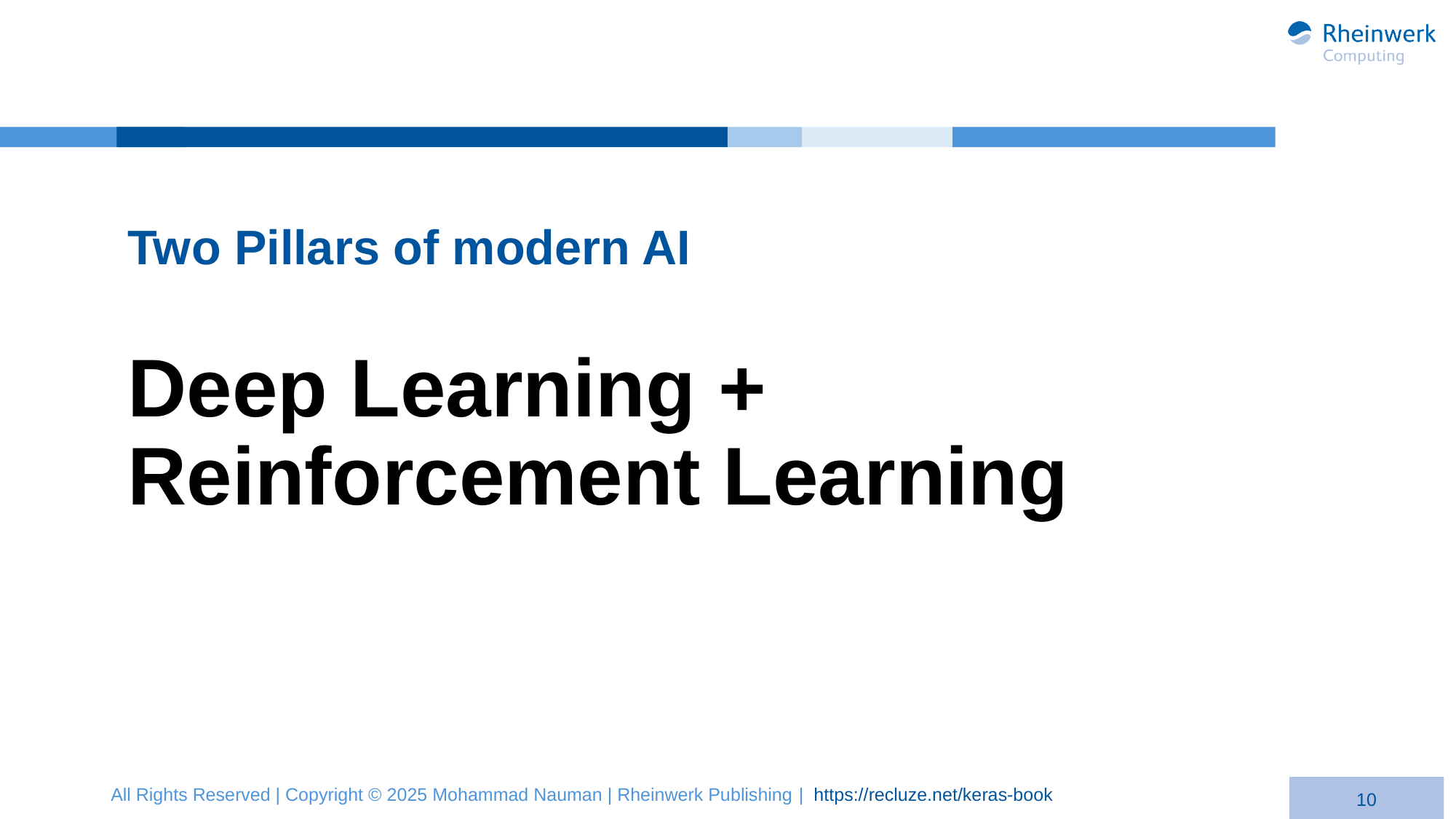

Two Pillars of modern AI
# Deep Learning + Reinforcement Learning